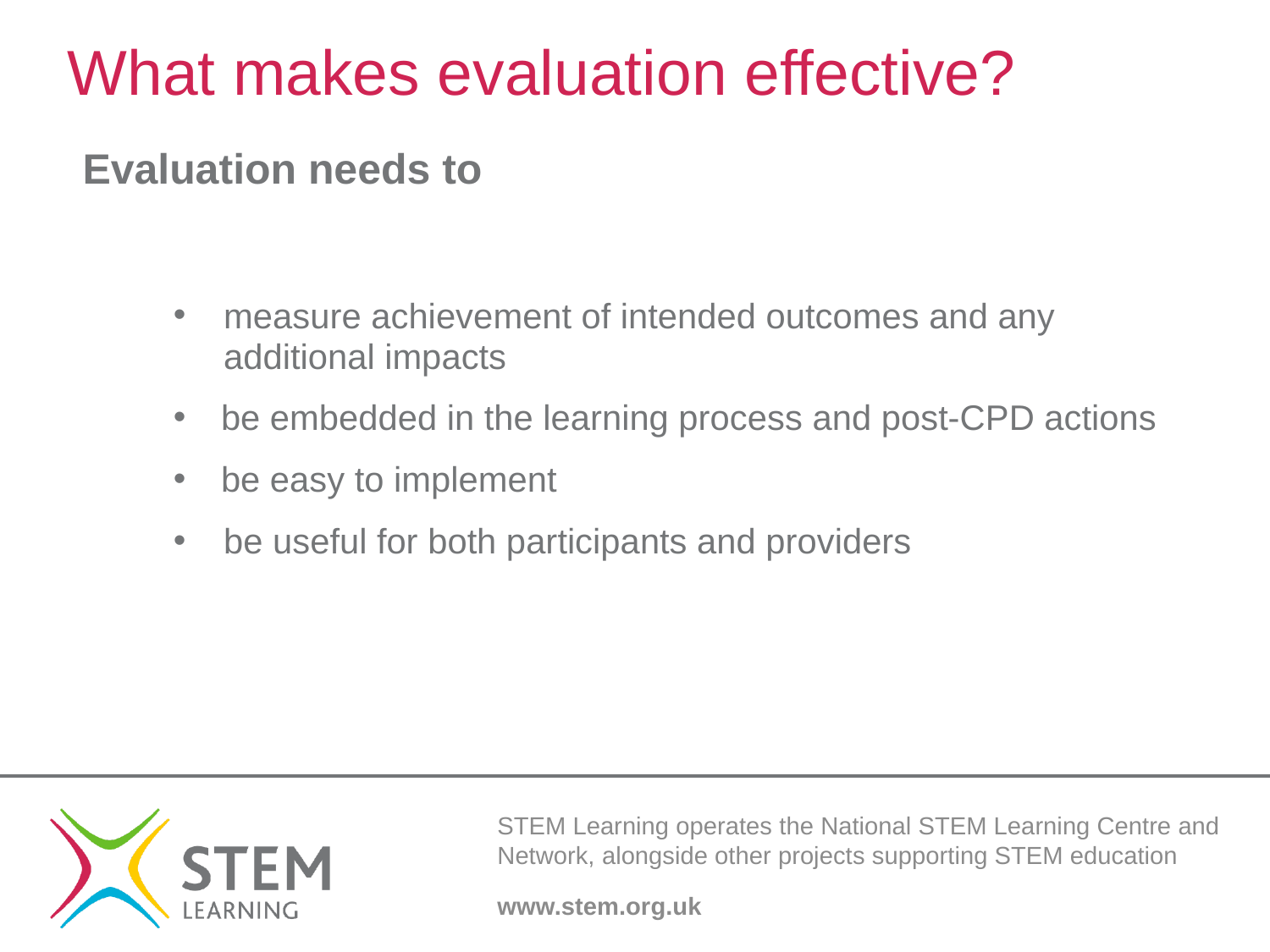

# What makes evaluation effective?
Evaluation needs to

measure achievement of intended outcomes and any additional impacts
be embedded in the learning process and post-CPD actions
be easy to implement
be useful for both participants and providers